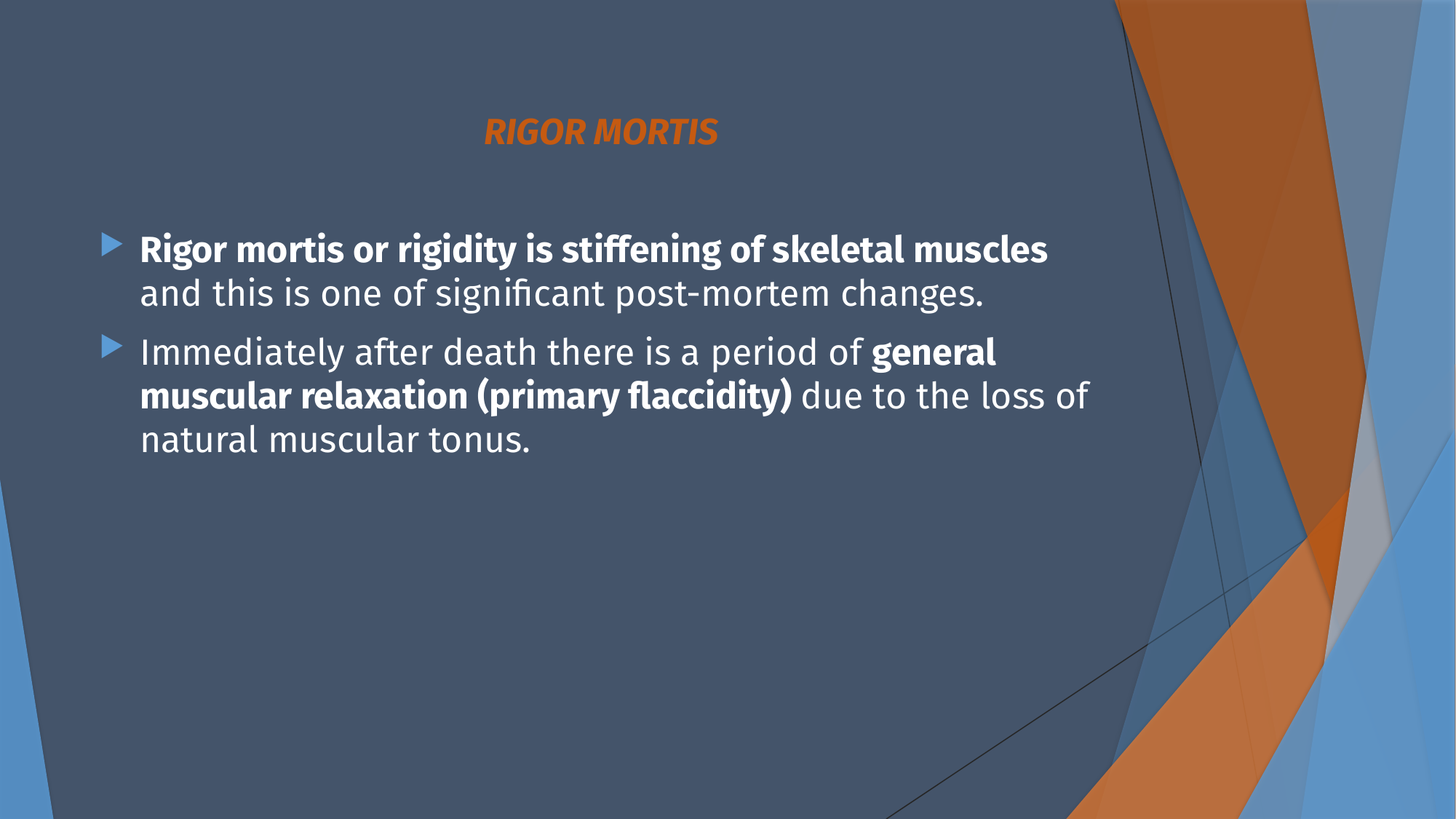

RIGOR MORTIS

Rigor mortis or rigidity is stiffening of skeletal muscles and this is one of significant post-mortem changes.
Immediately after death there is a period of general muscular relaxation (primary flaccidity) due to the loss of natural muscular tonus.